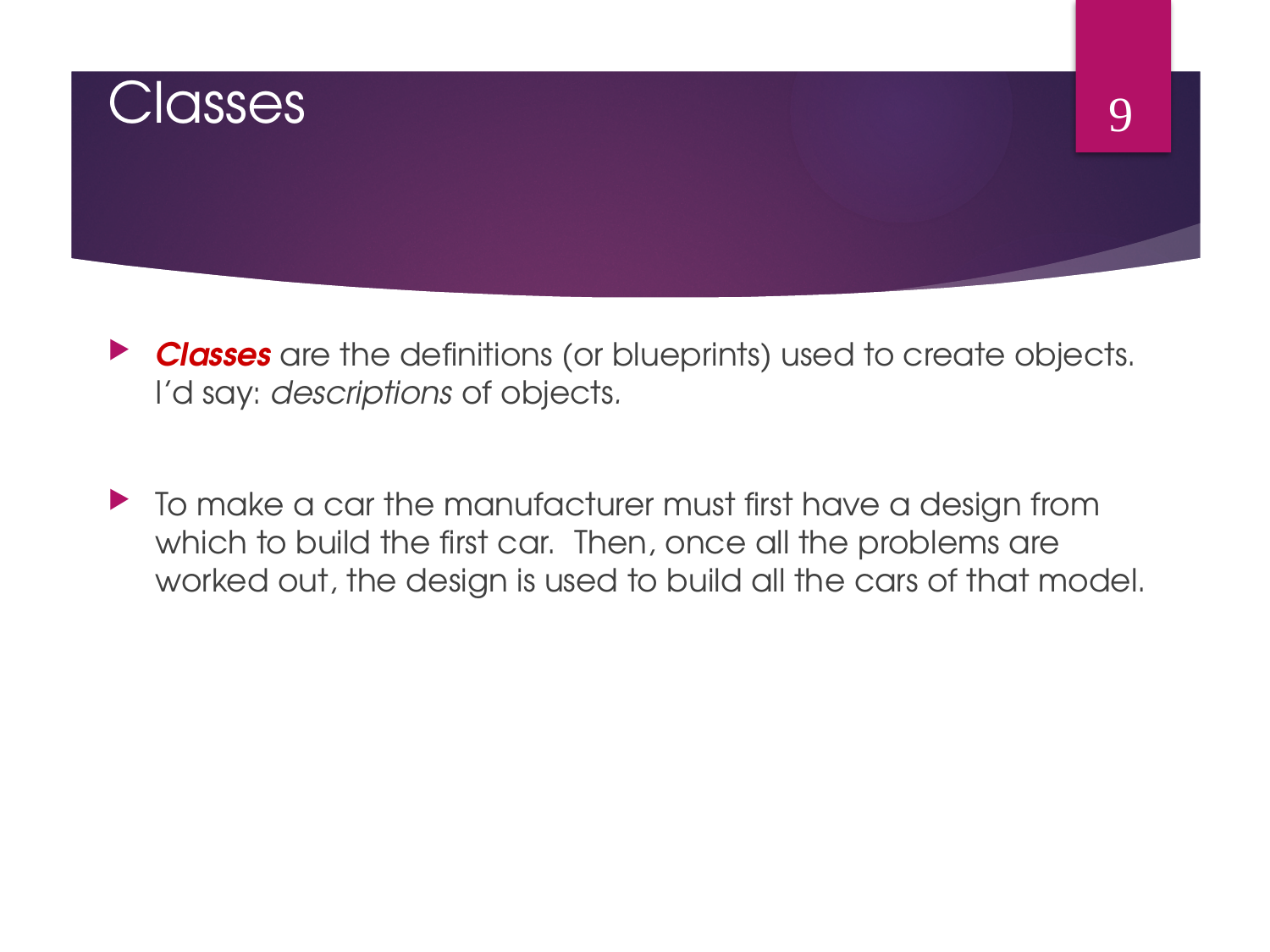

# Classes
9
Classes are the definitions (or blueprints) used to create objects. I’d say: descriptions of objects.

To make a car the manufacturer must first have a design from which to build the first car.  Then, once all the problems are worked out, the design is used to build all the cars of that model.